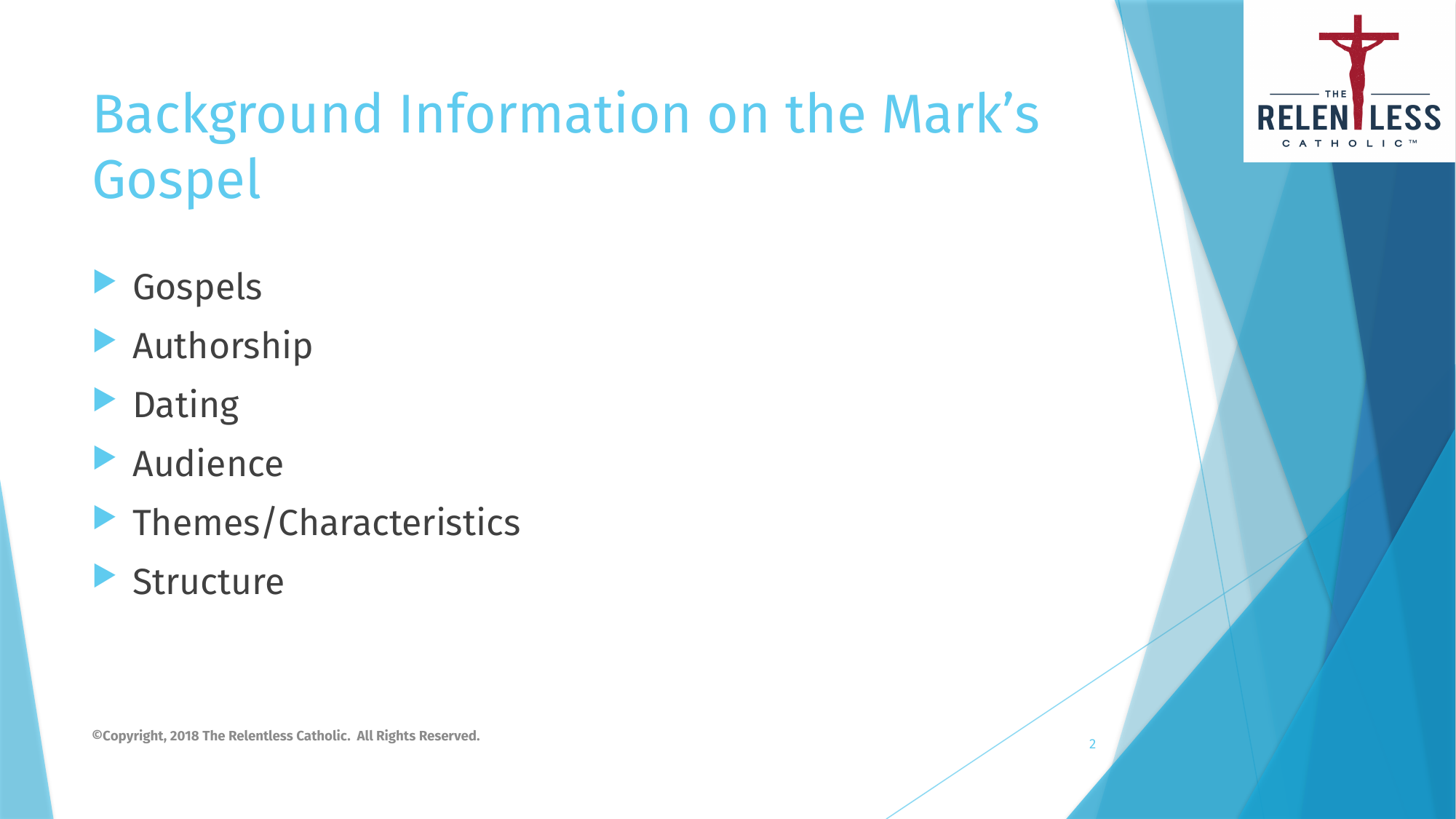

# Background Information on the Mark’s Gospel
Gospels
Authorship
Dating
Audience
Themes/Characteristics
Structure
©Copyright, 2018 The Relentless Catholic.  All Rights Reserved.

2